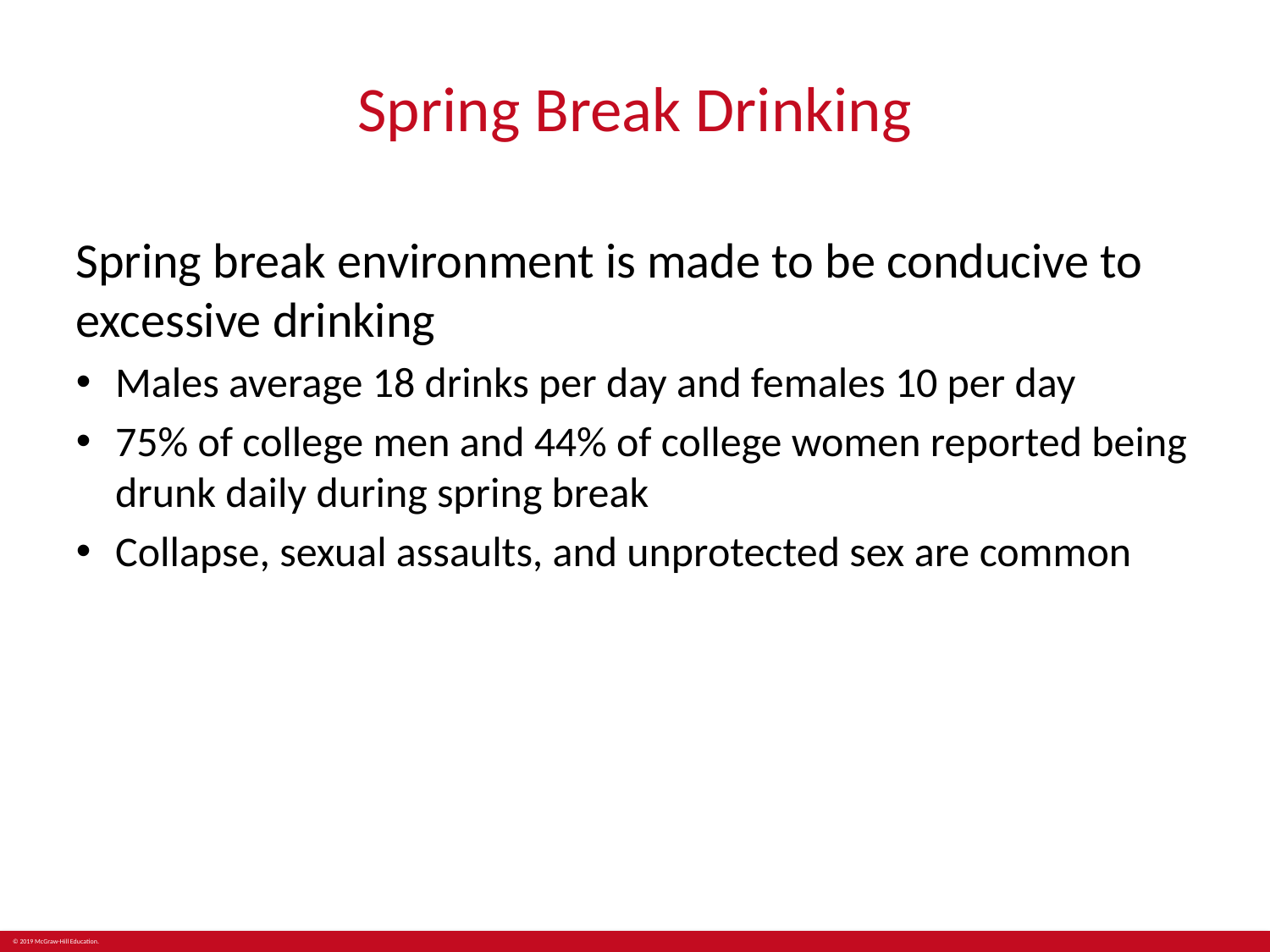

# Spring Break Drinking
Spring break environment is made to be conducive to excessive drinking
Males average 18 drinks per day and females 10 per day
75% of college men and 44% of college women reported being drunk daily during spring break
Collapse, sexual assaults, and unprotected sex are common